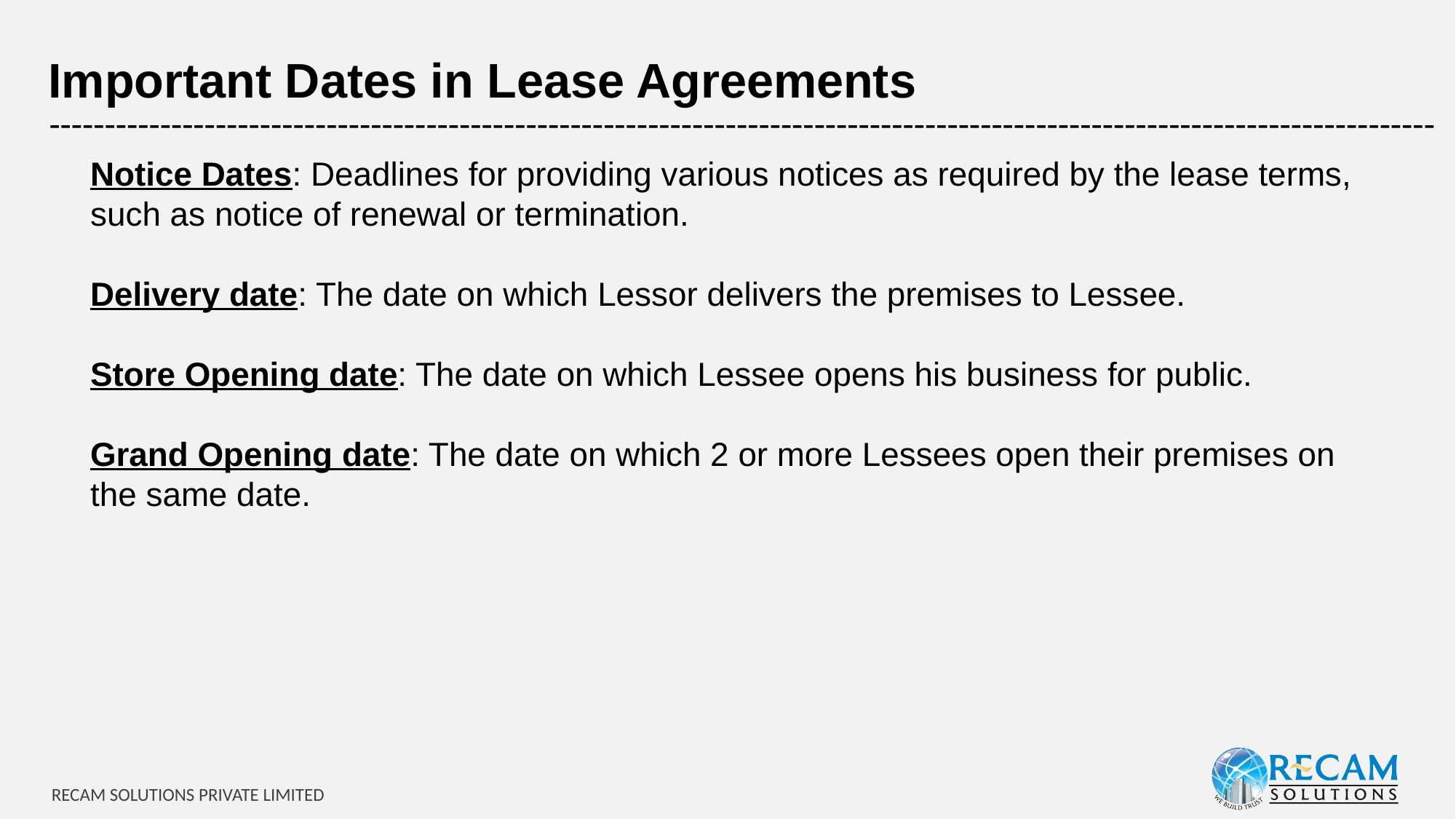

Important Dates in Lease Agreements
-----------------------------------------------------------------------------------------------------------------------------
Notice Dates: Deadlines for providing various notices as required by the lease terms, such as notice of renewal or termination.

Delivery date: The date on which Lessor delivers the premises to Lessee.

Store Opening date: The date on which Lessee opens his business for public.

Grand Opening date: The date on which 2 or more Lessees open their premises on the same date.

RECAM SOLUTIONS PRIVATE LIMITED